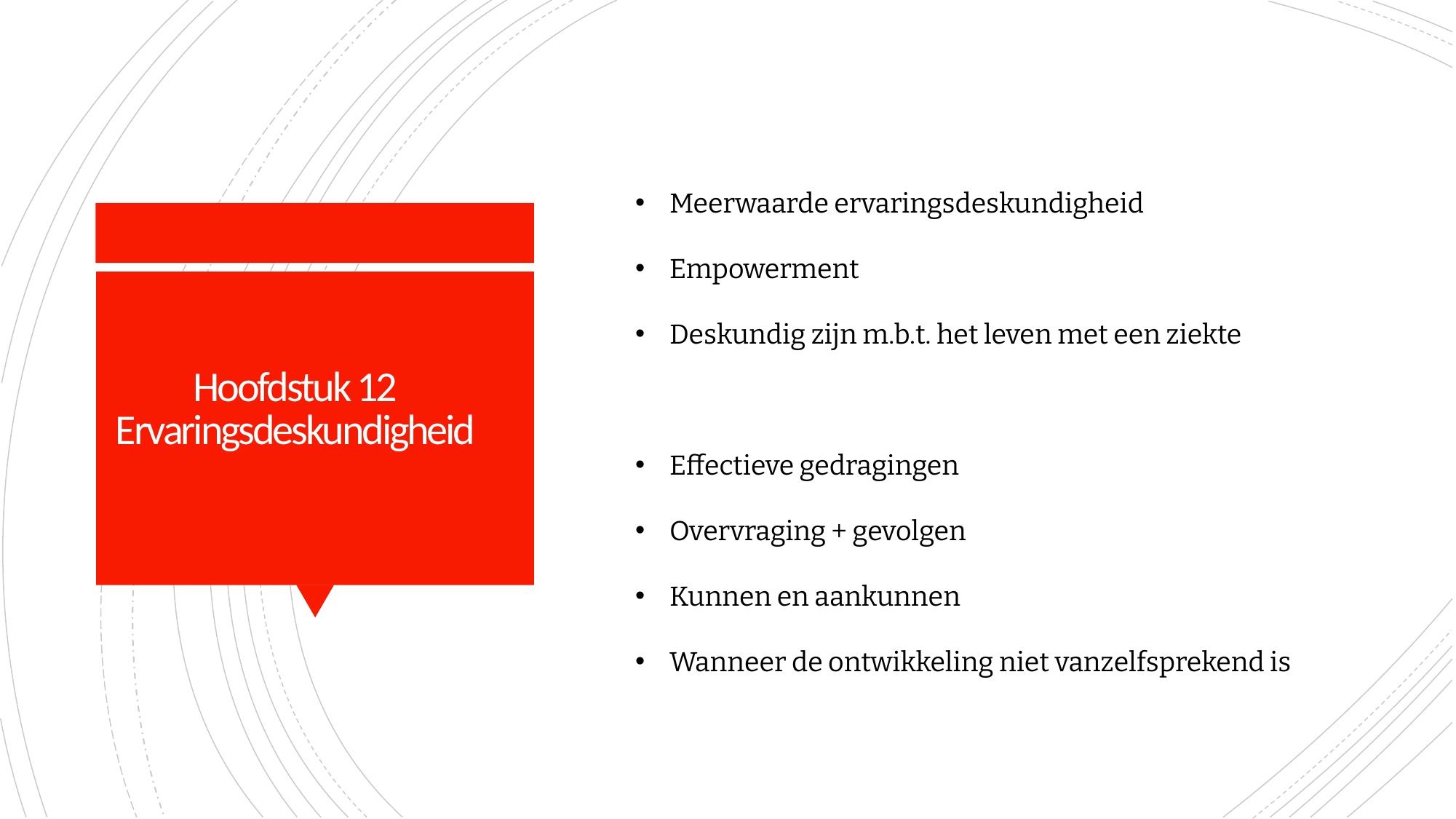

Meerwaarde ervaringsdeskundigheid

Empowerment

Deskundig zijn m.b.t. het leven met een ziekte

Effectieve gedragingen

Overvraging + gevolgen

Kunnen en aankunnen

Wanneer de ontwikkeling niet vanzelfsprekend is

# Hoofdstuk 12 Ervaringsdeskundigheid